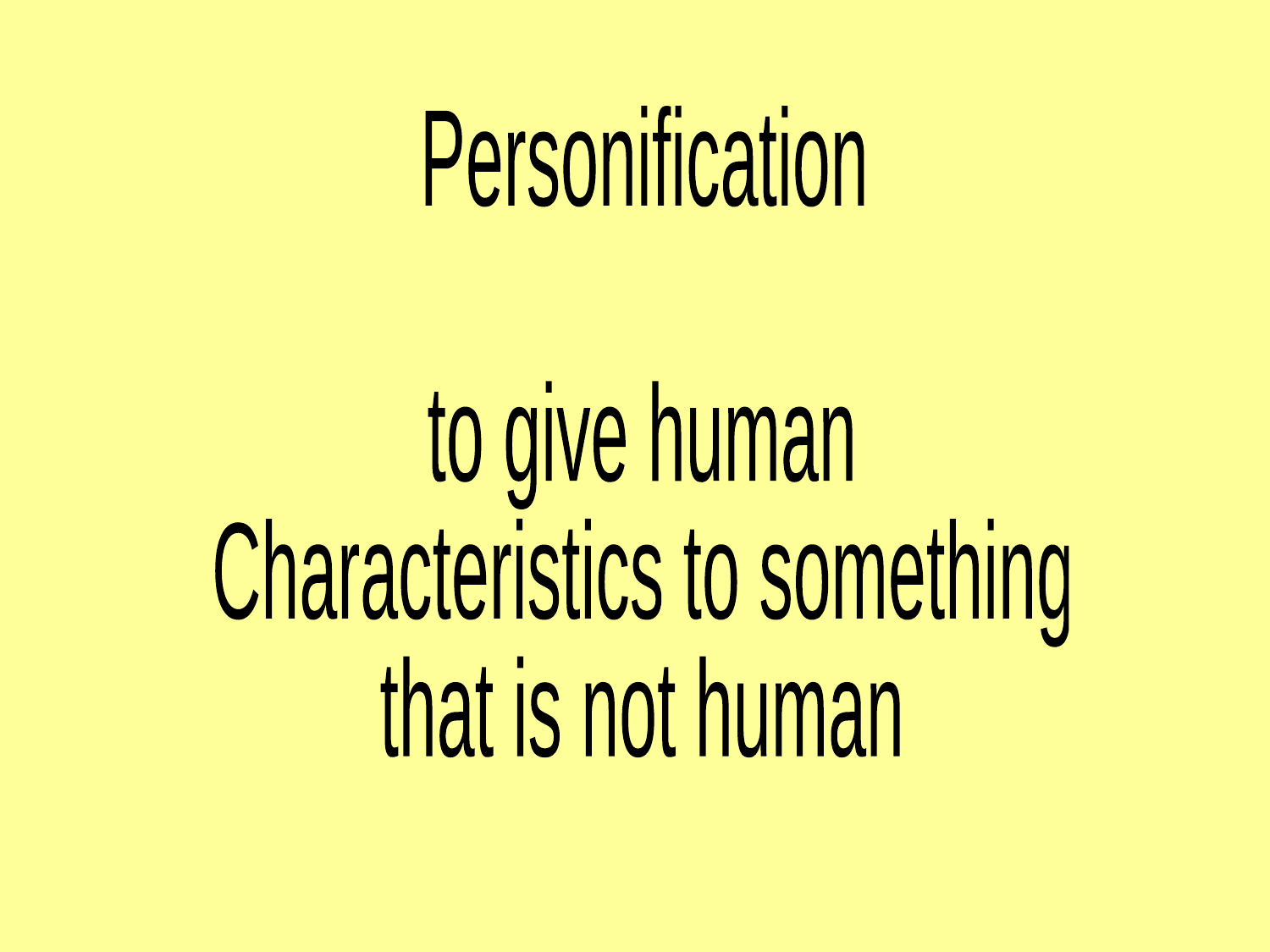

Personification

to give human
Characteristics to something
that is not human